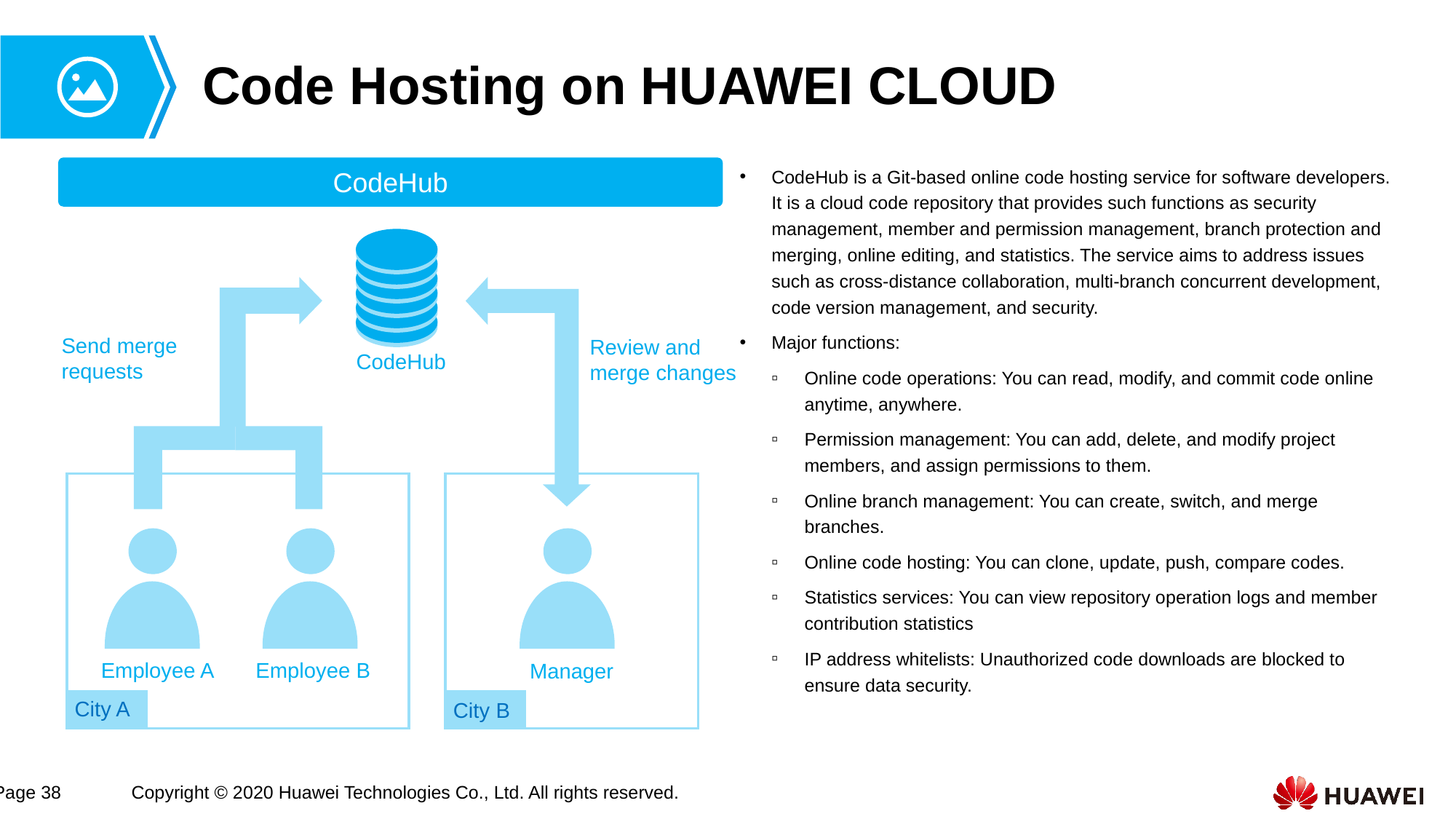

# Code Hosting on HUAWEI CLOUD
CodeHub is a Git-based online code hosting service for software developers. It is a cloud code repository that provides such functions as security management, member and permission management, branch protection and merging, online editing, and statistics. The service aims to address issues such as cross-distance collaboration, multi-branch concurrent development, code version management, and security.
Major functions:
Online code operations: You can read, modify, and commit code online anytime, anywhere.
Permission management: You can add, delete, and modify project members, and assign permissions to them.
Online branch management: You can create, switch, and merge branches.
Online code hosting: You can clone, update, push, compare codes.
Statistics services: You can view repository operation logs and member contribution statistics
IP address whitelists: Unauthorized code downloads are blocked to ensure data security.
CodeHub

Send merge
requests
Review and merge changes

CodeHub

Employee A
Employee B
Manager
City A

City B